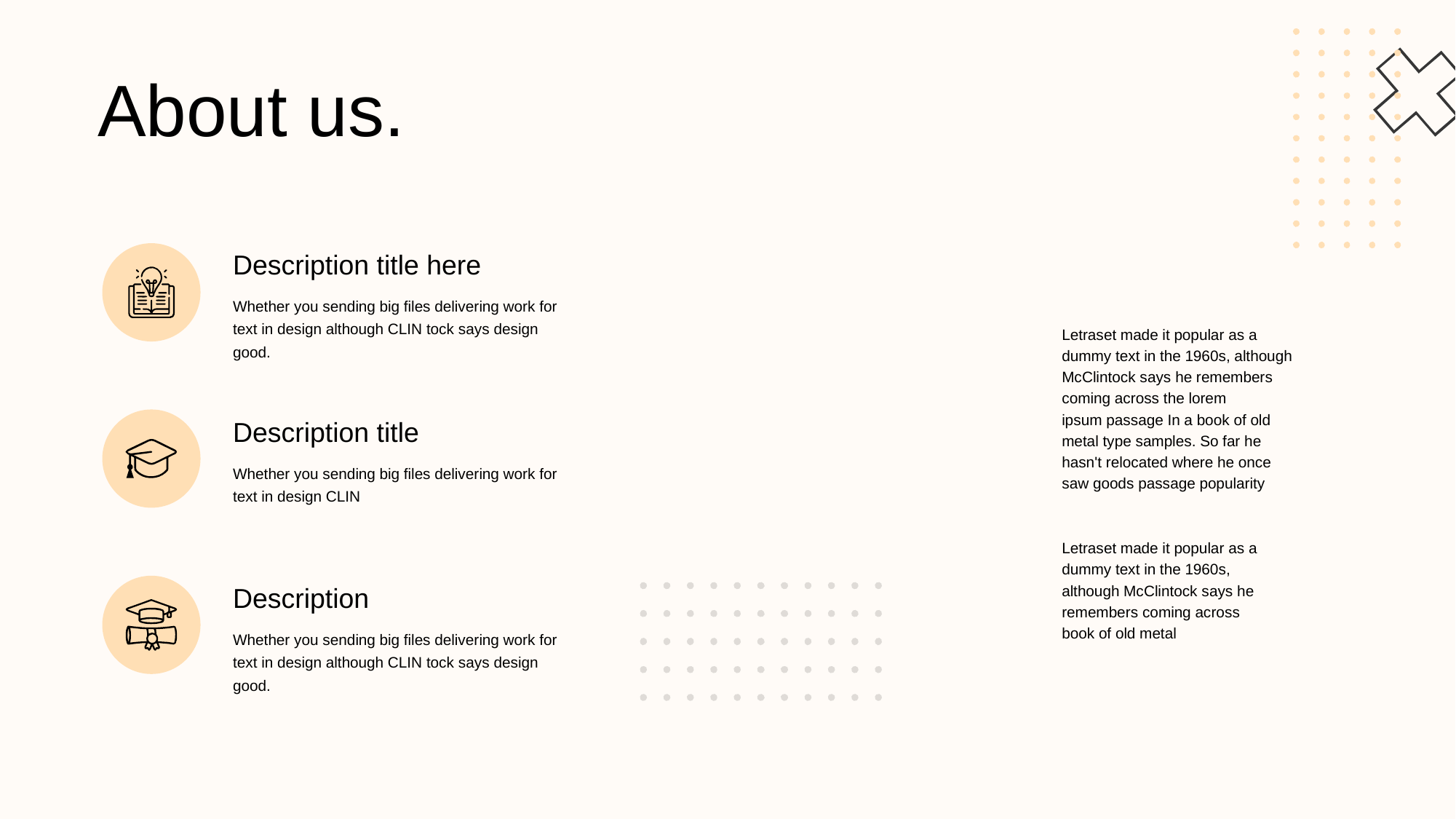

About us.

Description title here

Whether you sending big files delivering work for text in design although CLIN tock says design good.
Letraset made it popular as a dummy text in the 1960s, although McClintock says he remembers coming across the lorem ipsum passage In a book of old metal type samples. So far he hasn't relocated where he once saw goods passage popularity

Description title

Whether you sending big files delivering work for text in design CLIN

Letraset made it popular as a dummy text in the 1960s, although McClintock says he remembers coming across book of old metal
Description

Whether you sending big files delivering work for text in design although CLIN tock says design good.